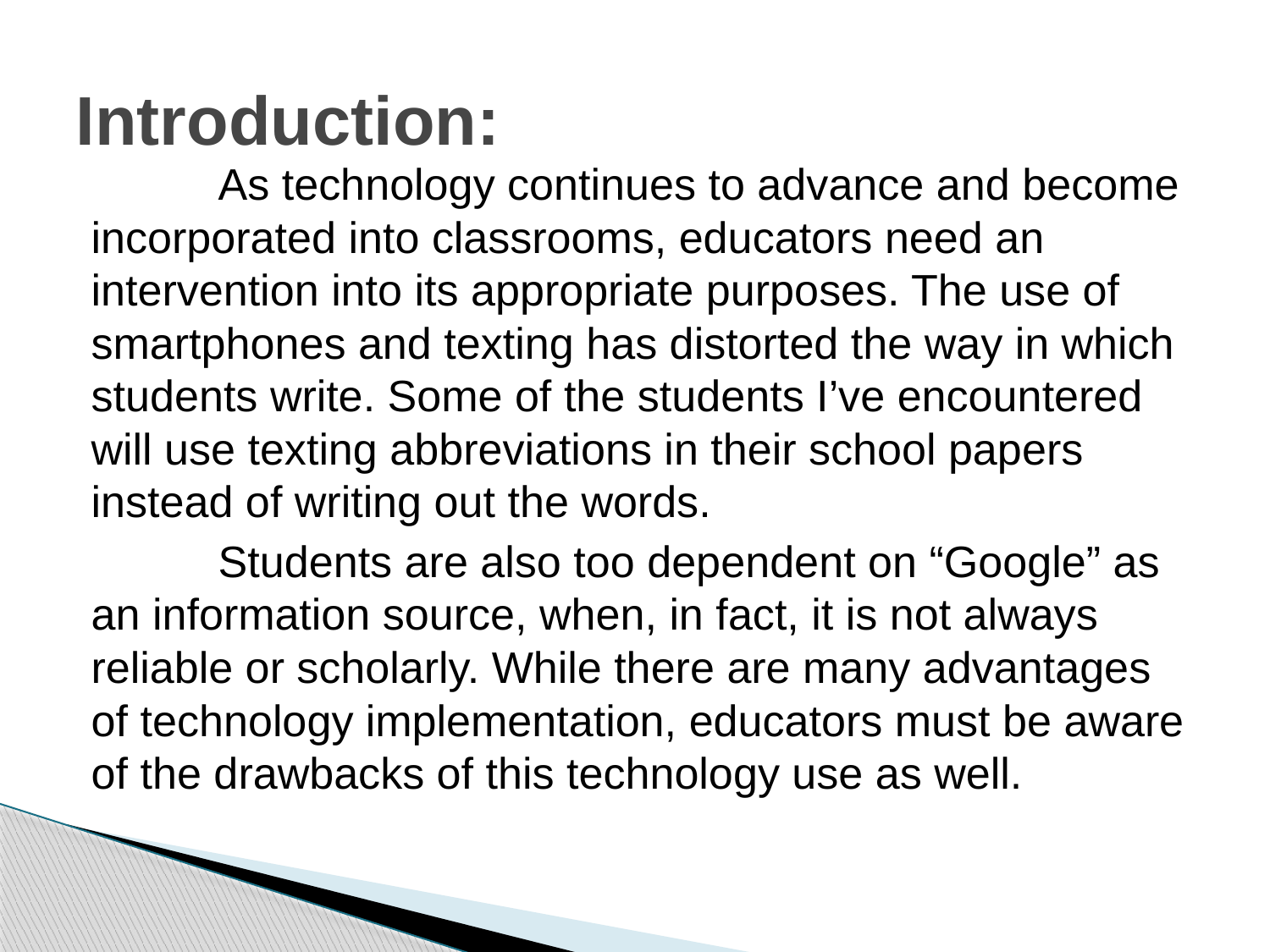

# Introduction:
	As technology continues to advance and become incorporated into classrooms, educators need an intervention into its appropriate purposes. The use of smartphones and texting has distorted the way in which students write. Some of the students I’ve encountered will use texting abbreviations in their school papers instead of writing out the words.
	Students are also too dependent on “Google” as an information source, when, in fact, it is not always reliable or scholarly. While there are many advantages of technology implementation, educators must be aware of the drawbacks of this technology use as well.